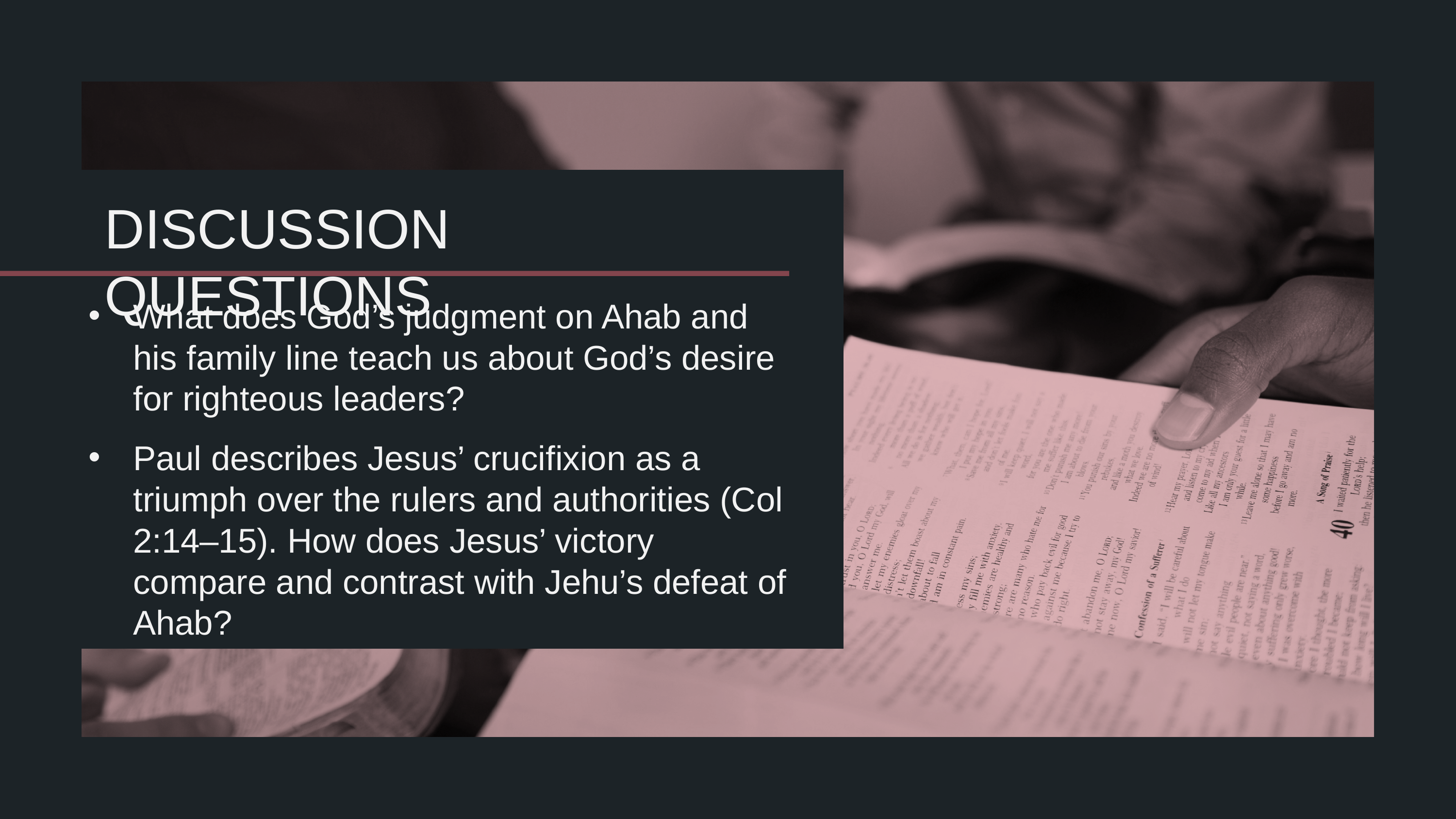

What does God’s judgment on Ahab and his family line teach us about God’s desire for righteous leaders?
Paul describes Jesus’ crucifixion as a triumph over the rulers and authorities (Col 2:14–15). How does Jesus’ victory compare and contrast with Jehu’s defeat of Ahab?